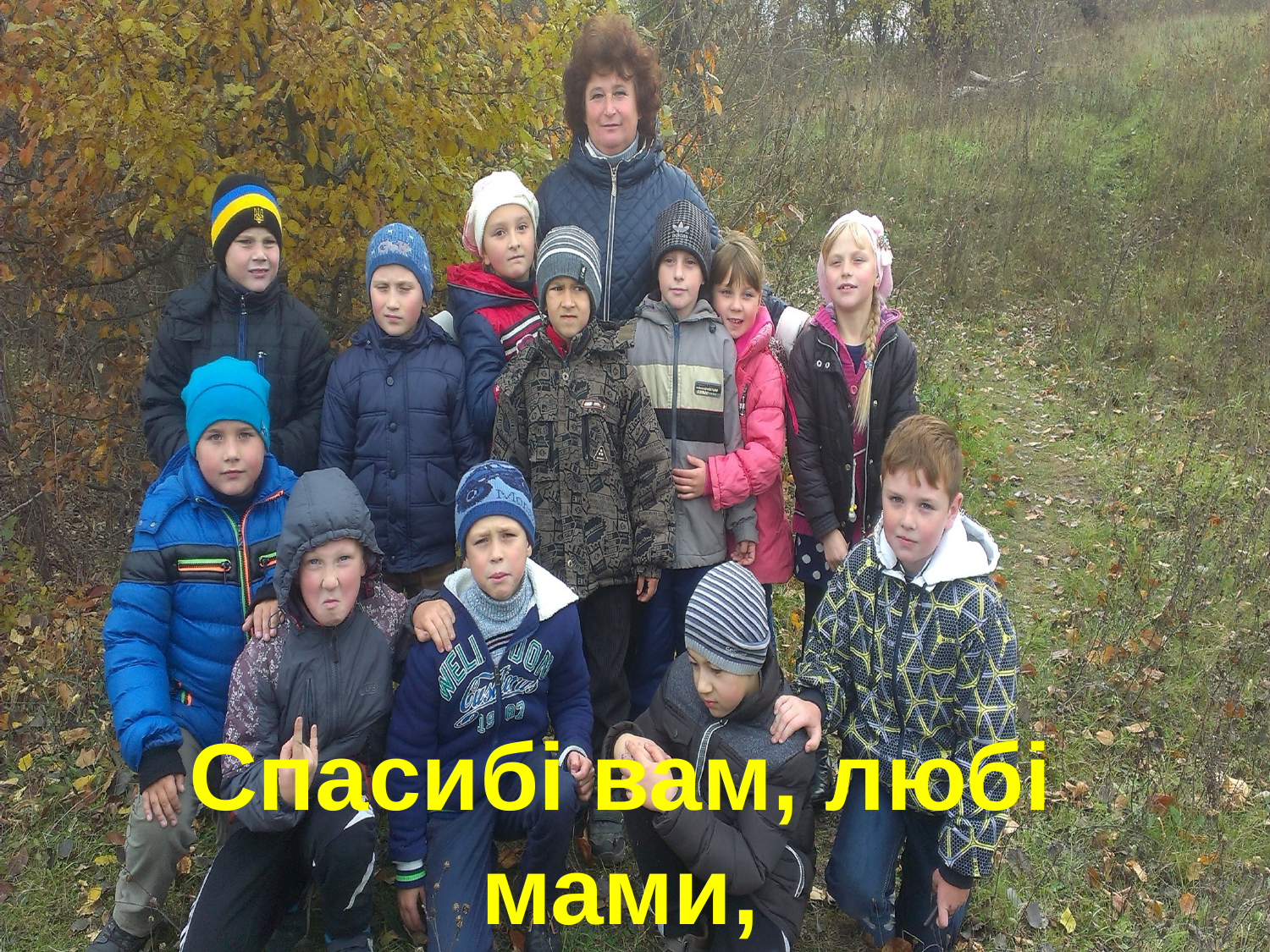

Спасибі вам, любі мами,
 що ви тут сьогодні з нами!